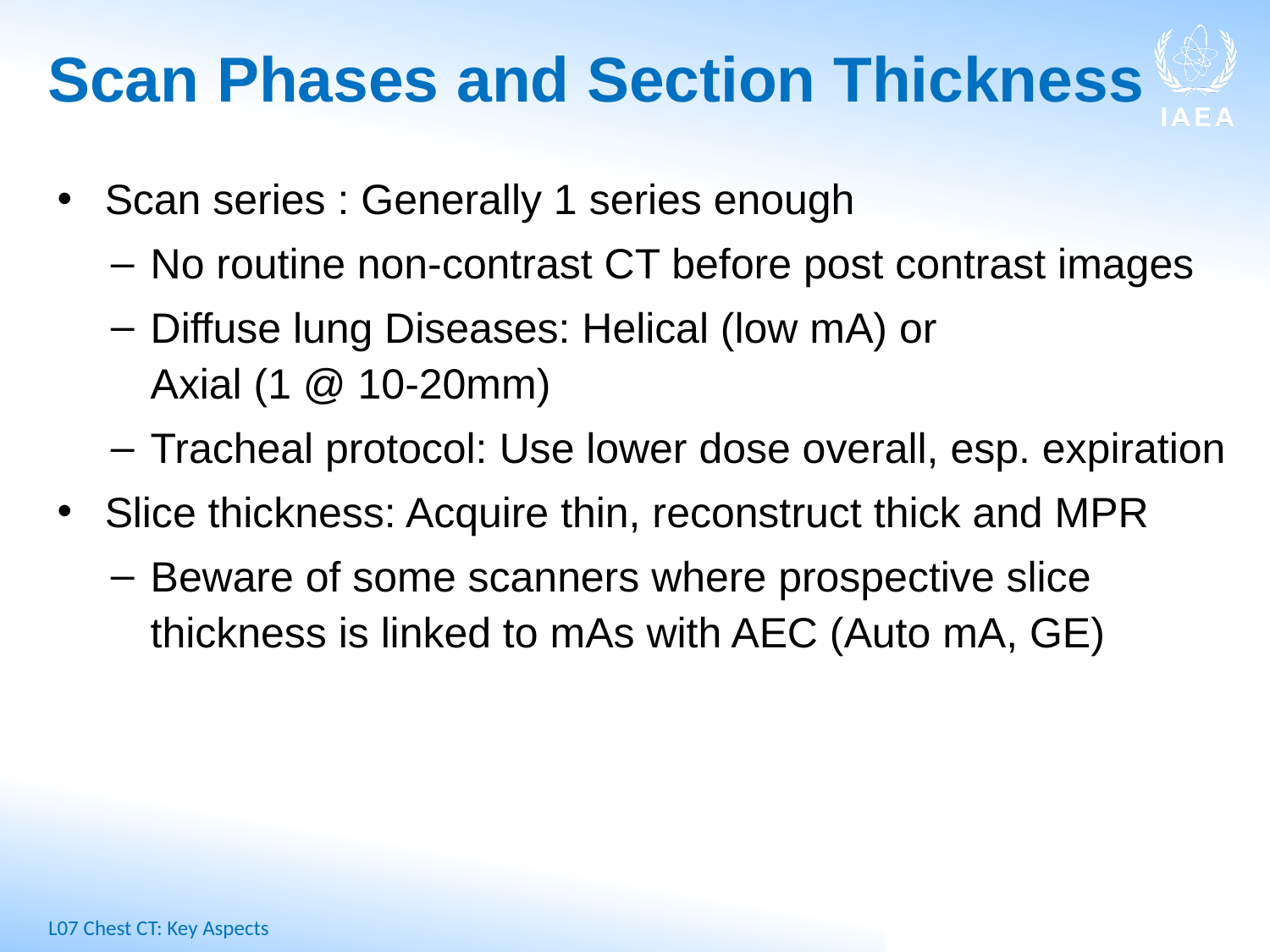

# Scan Phases and Section Thickness
Scan series : Generally 1 series enough
No routine non-contrast CT before post contrast images
Diffuse lung Diseases: Helical (low mA) or
Axial (1 @ 10-20mm)
Tracheal protocol: Use lower dose overall, esp. expiration
Slice thickness: Acquire thin, reconstruct thick and MPR
Beware of some scanners where prospective slice thickness is linked to mAs with AEC (Auto mA, GE)